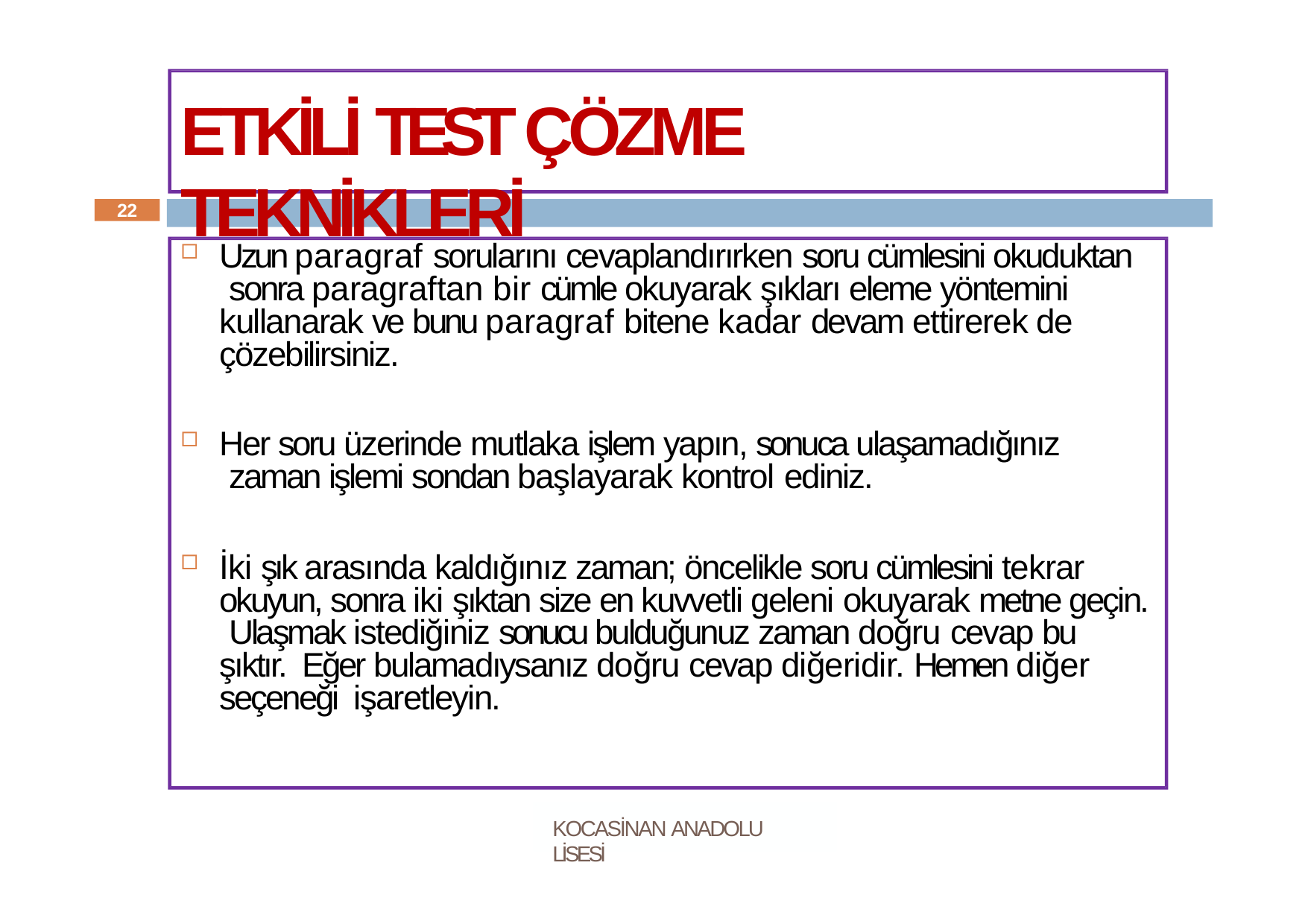

# ETKİLİ TEST ÇÖZME TEKNİKLERİ
22
Uzun paragraf sorularını cevaplandırırken soru cümlesini okuduktan  sonra paragraftan bir cümle okuyarak şıkları eleme yöntemini  kullanarak ve bunu paragraf bitene kadar devam ettirerek de  çözebilirsiniz.

Her soru üzerinde mutlaka işlem yapın, sonuca ulaşamadığınız  zaman işlemi sondan başlayarak kontrol ediniz.

İki şık arasında kaldığınız zaman; öncelikle soru cümlesini tekrar  okuyun, sonra iki şıktan size en kuvvetli geleni okuyarak metne geçin.  Ulaşmak istediğiniz sonucu bulduğunuz zaman doğru cevap bu şıktır.  Eğer bulamadıysanız doğru cevap diğeridir. Hemen diğer seçeneği  işaretleyin.

KOCASİNAN ANADOLU LİSESİ